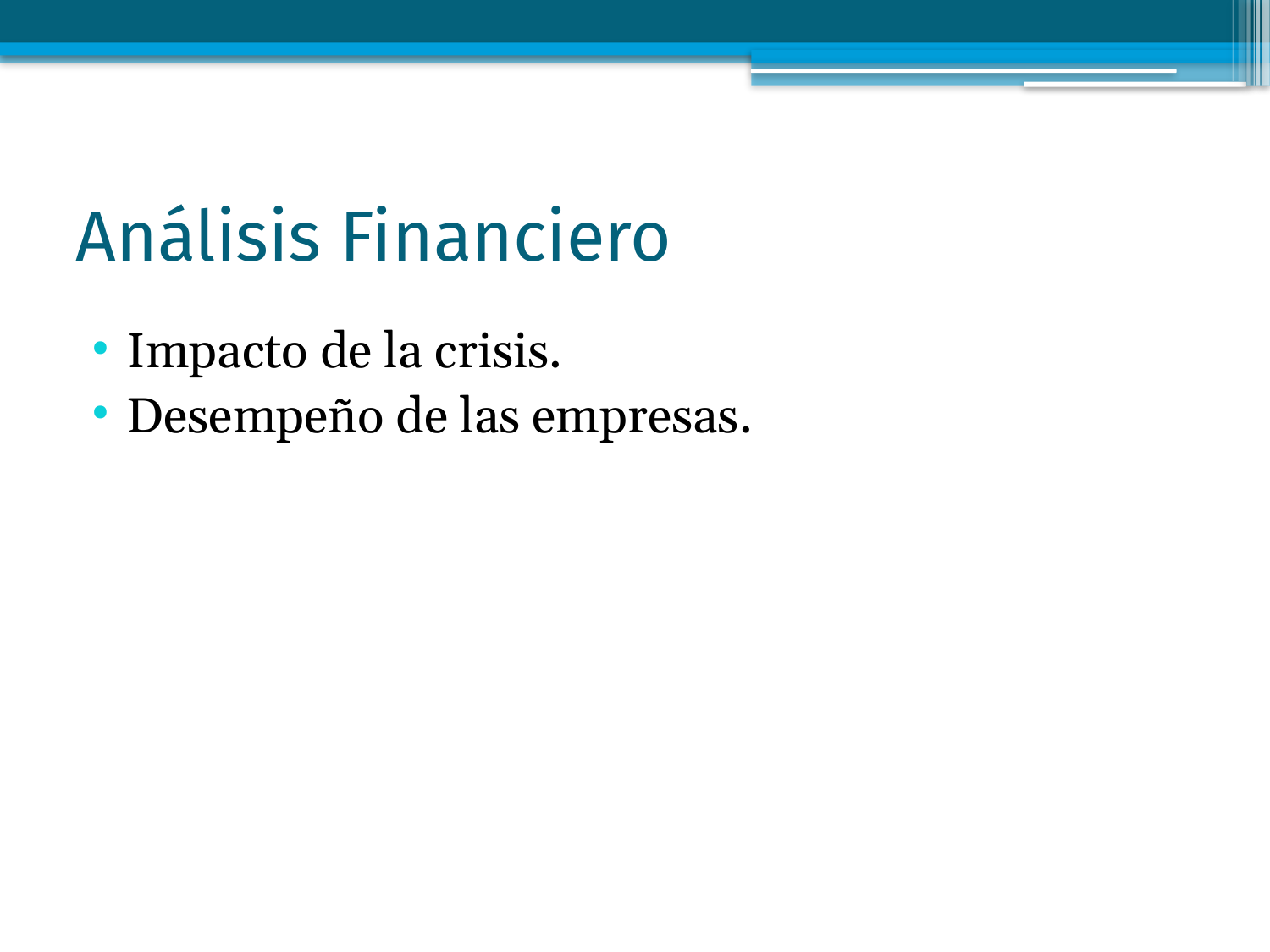

# Análisis Financiero
Impacto de la crisis.
Desempeño de las empresas.